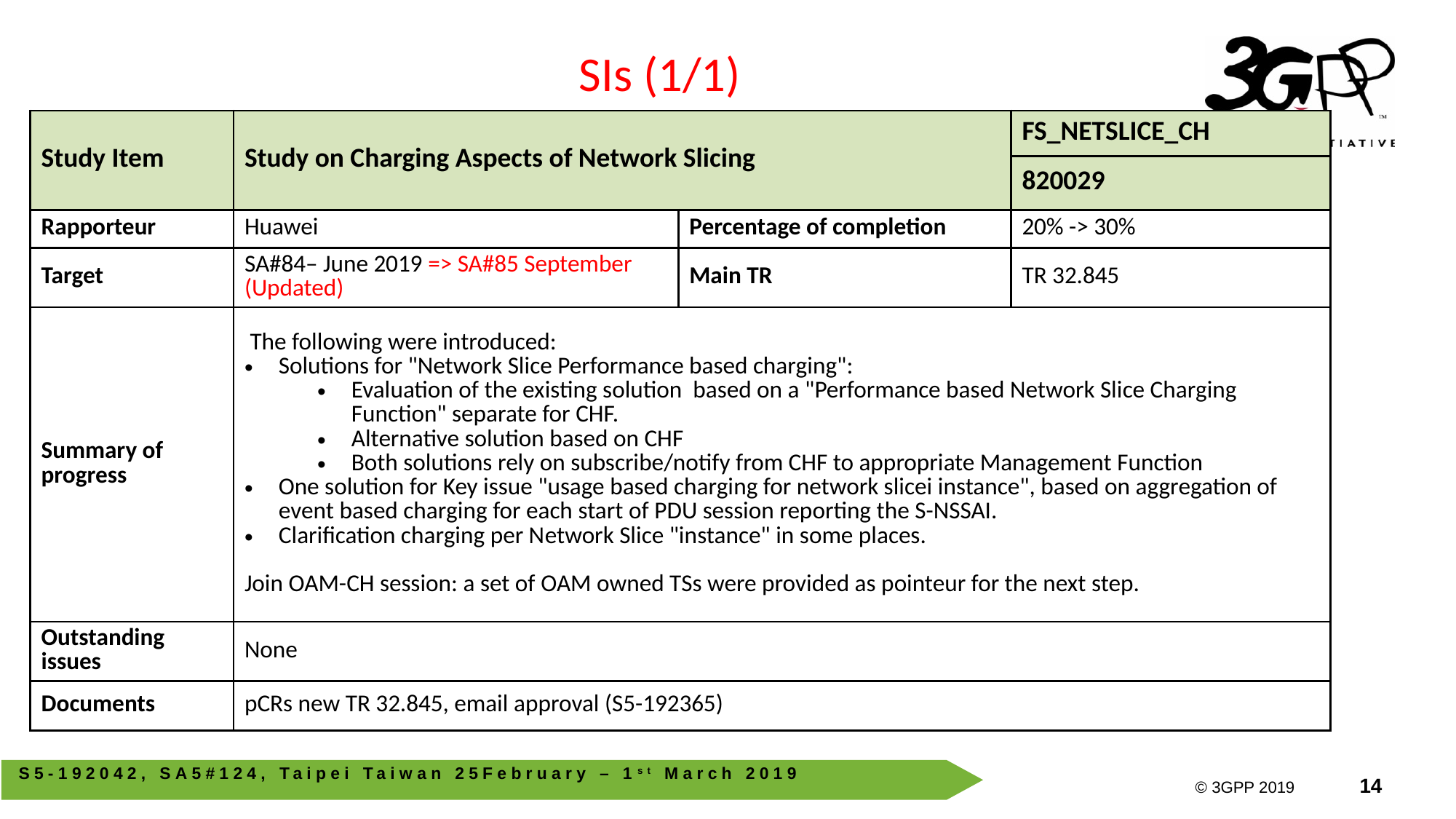

SIs (1/1)
| Study Item | Study on Charging Aspects of Network Slicing |  | FS\_NETSLICE\_CH |
| --- | --- | --- | --- |
|  |  |  | 820029 |
| Rapporteur | Huawei | Percentage of completion | 20% -> 30% |
| Target | SA#84– June 2019 => SA#85 September (Updated) | Main TR | TR 32.845 |
| Summary of progress | The following were introduced: Solutions for "Network Slice Performance based charging": Evaluation of the existing solution based on a "Performance based Network Slice Charging Function" separate for CHF. Alternative solution based on CHF Both solutions rely on subscribe/notify from CHF to appropriate Management Function One solution for Key issue "usage based charging for network slicei instance", based on aggregation of event based charging for each start of PDU session reporting the S-NSSAI. Clarification charging per Network Slice "instance" in some places. Join OAM-CH session: a set of OAM owned TSs were provided as pointeur for the next step. |  |  |
| Outstanding issues | None |  |  |
| Documents | pCRs new TR 32.845, email approval (S5-192365) |  |  |